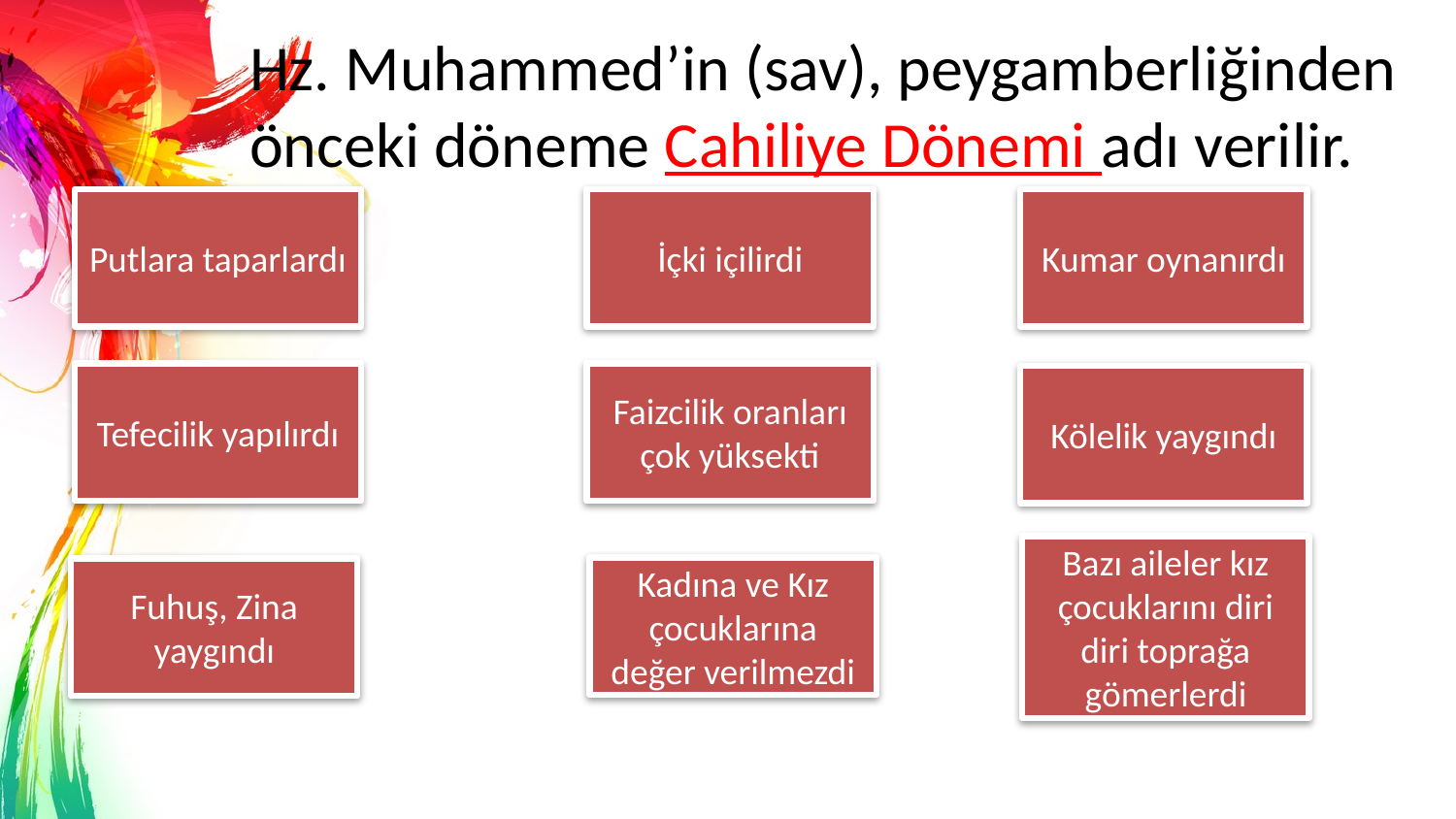

Hz. Muhammed’in (sav), peygamberliğinden önceki döneme Cahiliye Dönemi adı verilir.
Putlara taparlardı
İçki içilirdi
Kumar oynanırdı
Tefecilik yapılırdı
Faizcilik oranları çok yüksekti
Kölelik yaygındı
Bazı aileler kız çocuklarını diri diri toprağa gömerlerdi
Kadına ve Kız çocuklarına değer verilmezdi
Fuhuş, Zina yaygındı